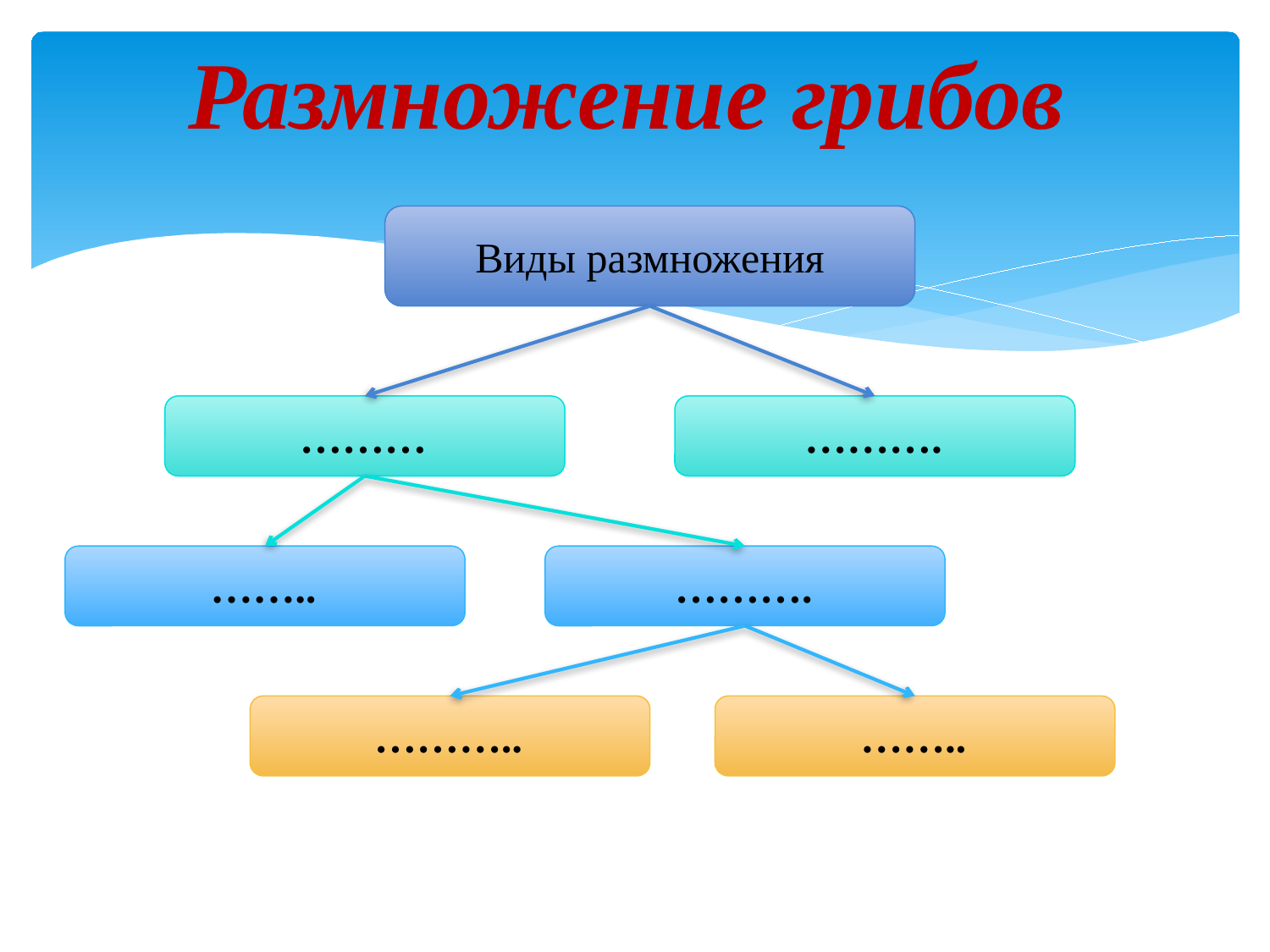

# Размножение грибов
Виды размножения
………
……….
……..
……….
………..
……..